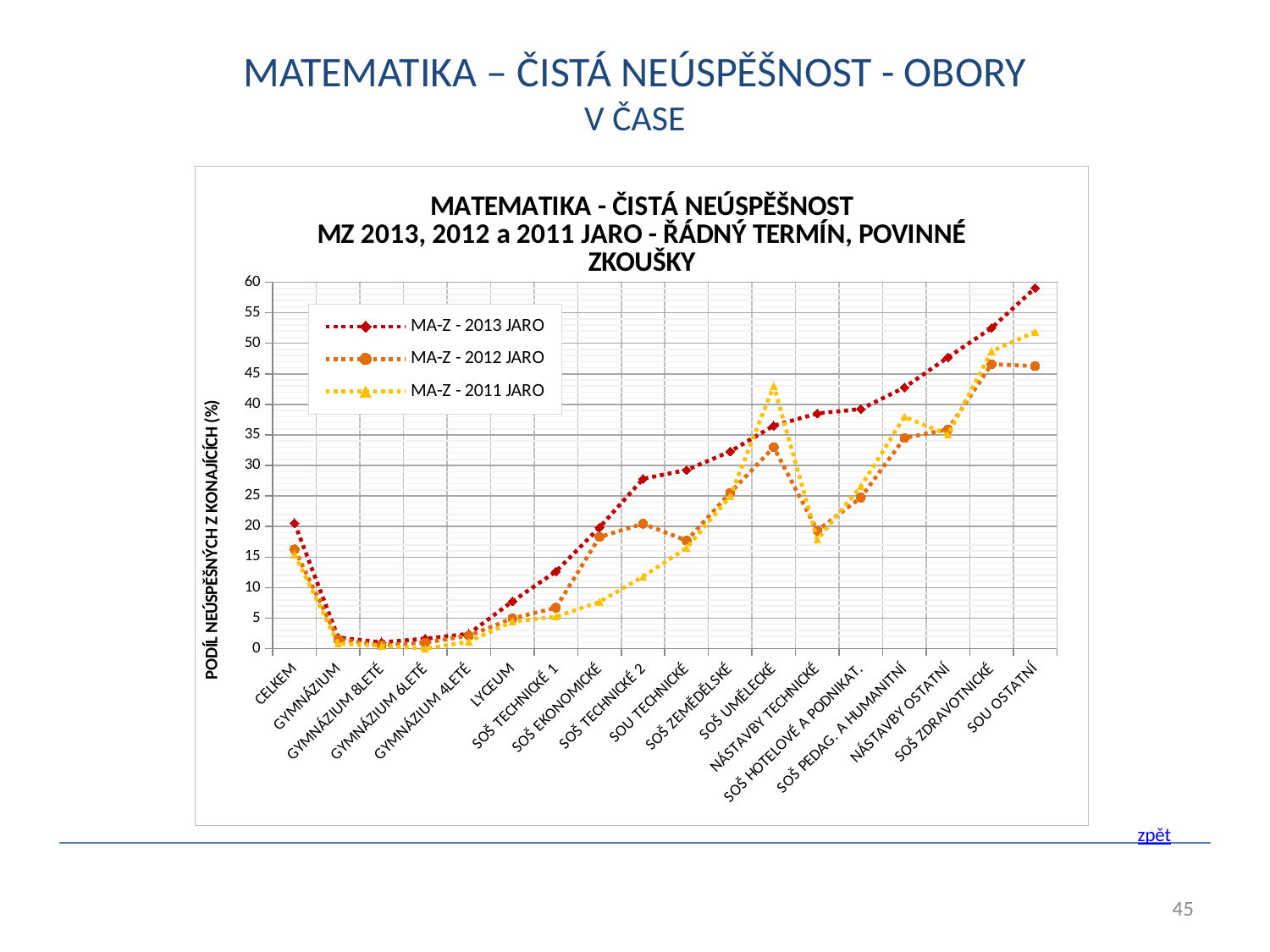

# MATEMATIKA – ČISTÁ NEÚSPĚŠNOST - OBORY V ČASE

### Chart: MATEMATIKA - ČISTÁ NEÚSPĚŠNOST
MZ 2013, 2012 a 2011 JARO - ŘÁDNÝ TERMÍN, POVINNÉ ZKOUŠKY

| Category | MA-Z - 2013 JARO | MA-Z - 2012 JARO | MA-Z - 2011 JARO |
|---|---|---|---|
| CELKEM | 20.559848654888256 | 16.25841488940431 | 15.444142340673459 |
| GYMNÁZIUM | 1.8295561850802646 | 1.5466015466015466 | 0.8420396070481834 |
| GYMNÁZIUM 8LETÉ | 1.0372178157413057 | 0.5439330543933054 | 0.4852227613586237 |
| GYMNÁZIUM 6LETÉ | 1.639344262295082 | 1.0060362173038229 | 0.0 |
| GYMNÁZIUM 4LETÉ | 2.4320141499005086 | 2.140945584299732 | 1.1512717536813921 |
| LYCEUM | 7.739499764039641 | 4.955820207452939 | 4.448979591836735 |
| SOŠ TECHNICKÉ 1 | 12.636363636363637 | 6.710490276636538 | 5.228758169934641 |
| SOŠ EKONOMICKÉ | 19.849537037037038 | 18.272138228941685 | 7.662463627546072 |
| SOŠ TECHNICKÉ 2 | 27.819548872180448 | 20.454545454545457 | 11.811652035115722 |
| SOU TECHNICKÉ | 29.26297426951592 | 17.68859160163508 | 16.498693542366556 |
| SOŠ ZEMĚDĚLSKÉ | 32.28346456692913 | 25.523661753297127 | 24.919871794871796 |
| SOŠ UMĚLECKÉ | 36.507936507936506 | 33.00970873786408 | 43.037974683544306 |
| NÁSTAVBY TECHNICKÉ | 38.51162790697674 | 19.334277620396602 | 17.874396135265698 |
| SOŠ HOTELOVÉ A PODNIKAT. | 39.23964697895451 | 24.74518686296716 | 26.572327044025158 |
| SOŠ PEDAG. A HUMANITNÍ | 42.765273311897104 | 34.495084897229674 | 37.96740172579099 |
| NÁSTAVBY OSTATNÍ | 47.705276303465496 | 35.909683022145025 | 35.033211913434755 |
| SOŠ ZDRAVOTNICKÉ | 52.509652509652504 | 46.58573596358118 | 48.717948717948715 |
| SOU OSTATNÍ | 59.06515580736544 | 46.2671905697446 | 51.855779427359494 |
zpět
45